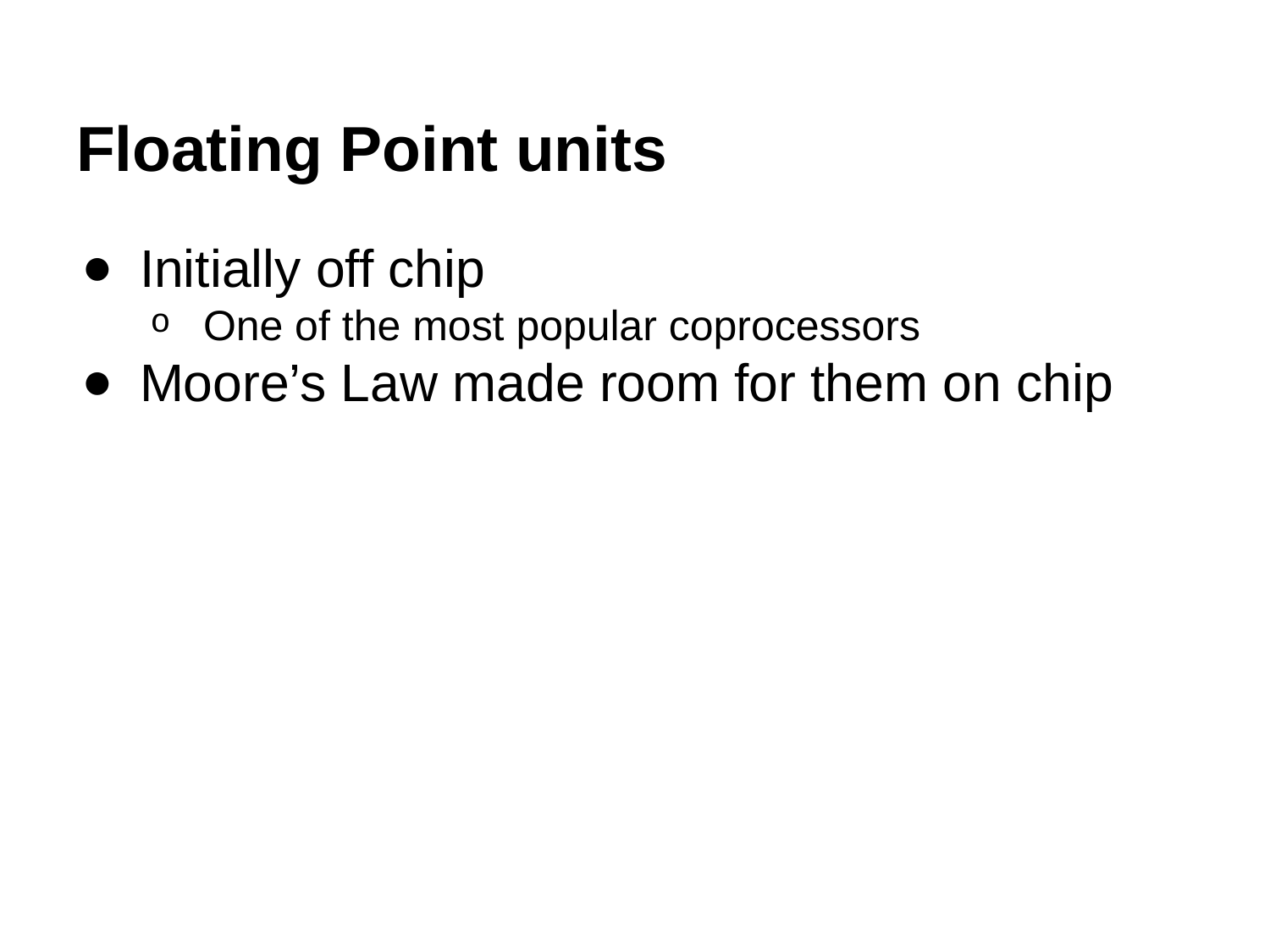

# Floating Point units
Initially off chip
One of the most popular coprocessors
Moore’s Law made room for them on chip